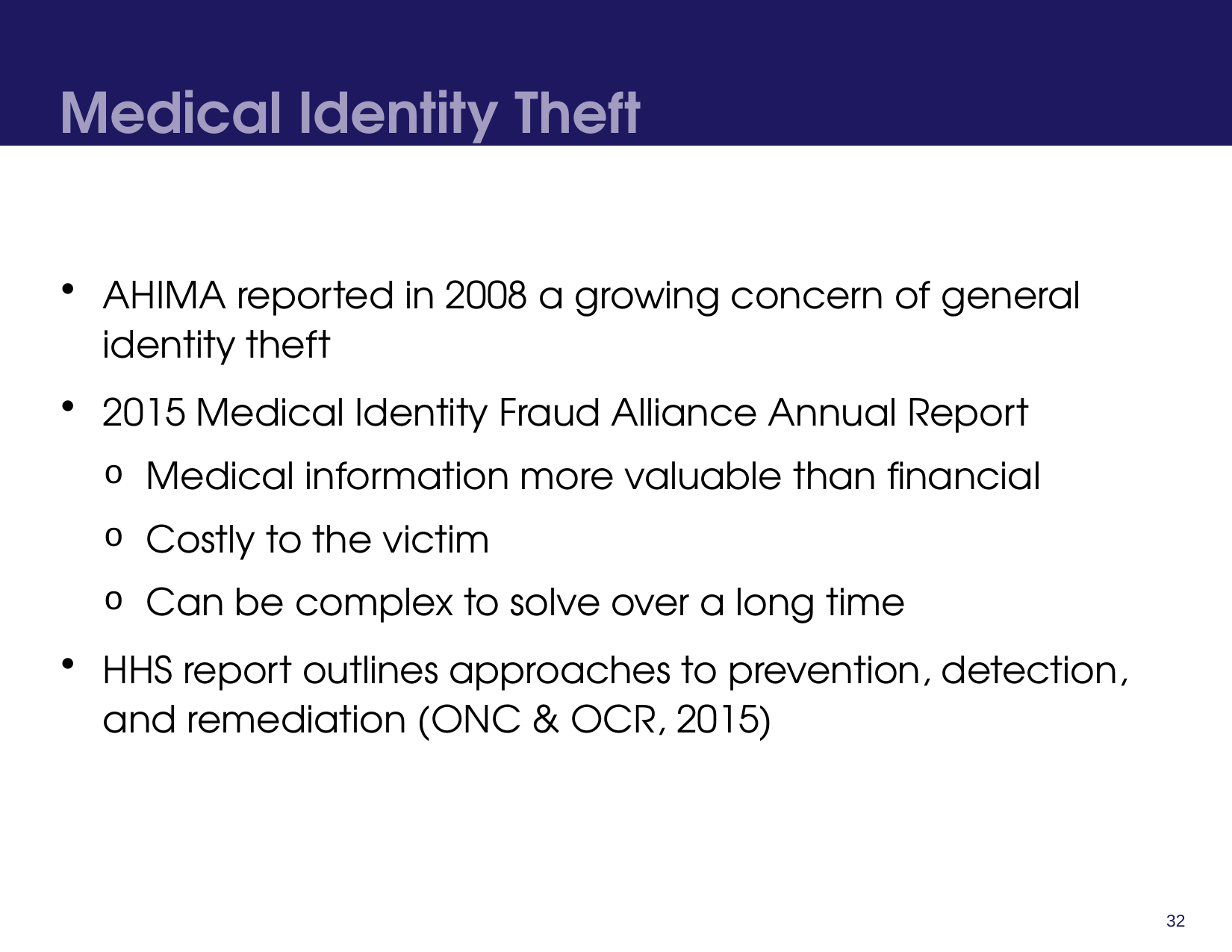

# Medical Identity Theft
AHIMA reported in 2008 a growing concern of general identity theft
2015 Medical Identity Fraud Alliance Annual Report
Medical information more valuable than financial
Costly to the victim
Can be complex to solve over a long time
HHS report outlines approaches to prevention, detection, and remediation (ONC & OCR, 2015)
32